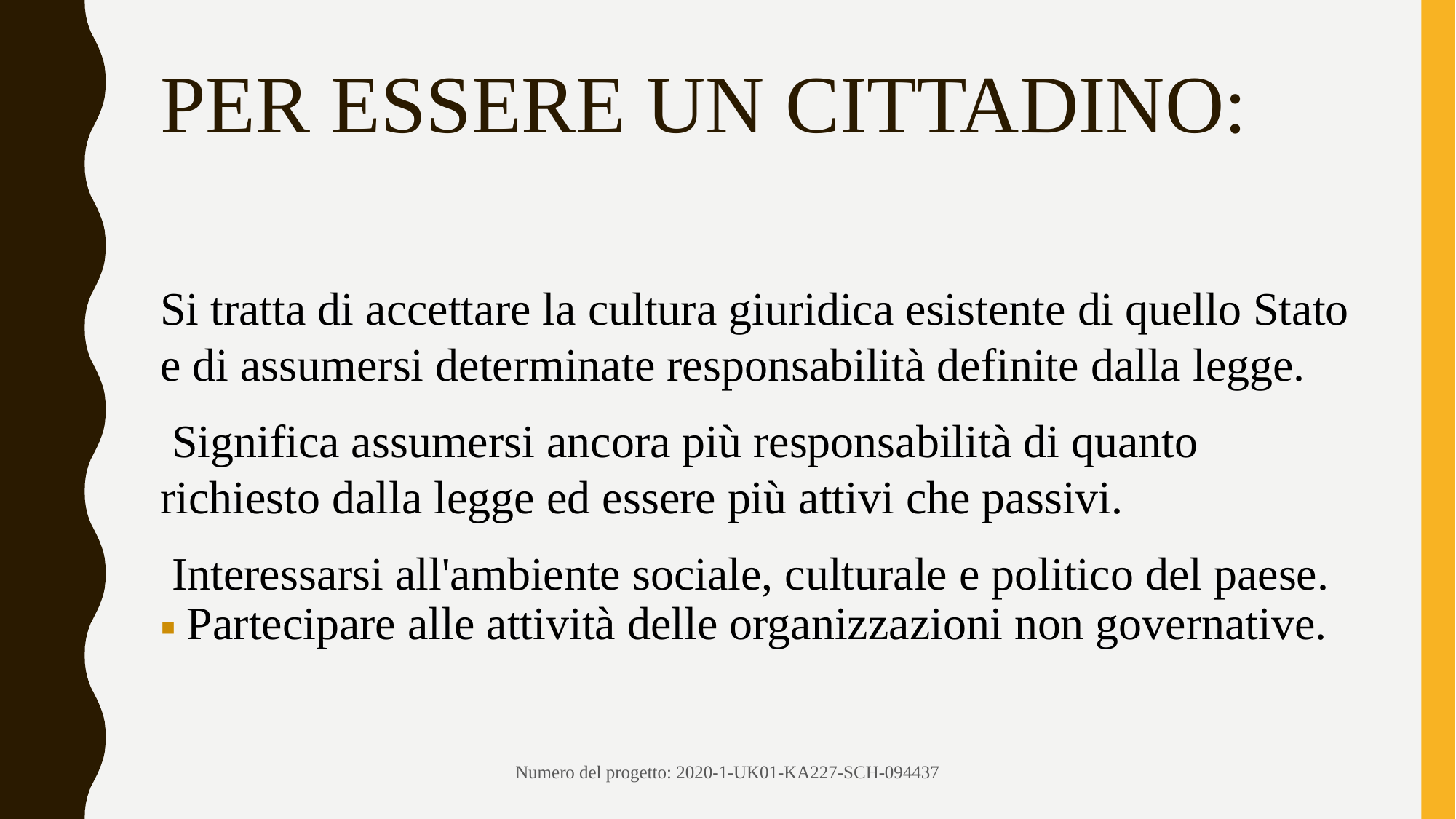

# PER ESSERE UN CITTADINO:

Si tratta di accettare la cultura giuridica esistente di quello Stato e di assumersi determinate responsabilità definite dalla legge.
 Significa assumersi ancora più responsabilità di quanto richiesto dalla legge ed essere più attivi che passivi.
 Interessarsi all'ambiente sociale, culturale e politico del paese.
 Partecipare alle attività delle organizzazioni non governative.
Numero del progetto: 2020-1-UK01-KA227-SCH-094437